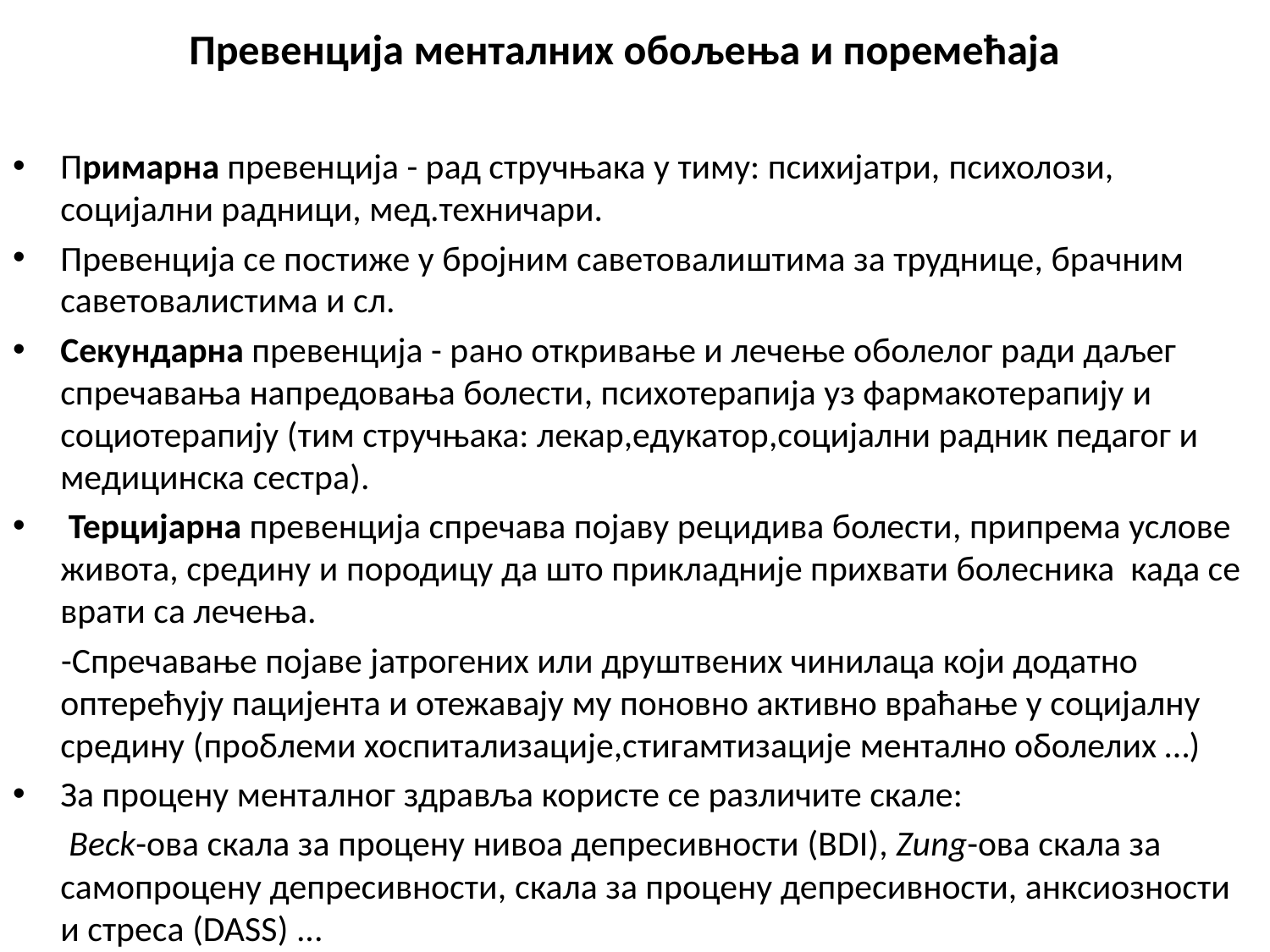

Превенција менталних обољења и поремећаја
Примарна превенција - рад стручњака у тиму: психијатри, психолози, социјални радници, мед.техничари.
Превенција се постиже у бројним саветовалиштима за труднице, брачним саветовалистима и сл.
Секундарна превенција - рано откривање и лечење оболелог ради даљег спречавања напредовања болести, психотерапија уз фармакотерапију и социотерапију (тим стручњака: лекар,едукатор,социјални радник педагог и медицинска сестра).
 Терцијарна превенција спречава појаву рецидива болести, припрема услове живота, средину и породицу да што прикладније прихвати болесника  када се врати са лечења.
      -Спречавање појаве јатрогених или друштвених чинилаца који додатно оптерећују пацијента и отежавају му поновно активно враћање у социјалну средину (проблеми хоспитализације,стигамтизације ментално оболелих …)
За процену менталног здравља користе се различите скале:
       Beck-oва скала за процену нивоа депресивности (BDI), Zung-ова скала за самопроцену депресивности, скала за процену депресивности, анксиозности и стреса (DASS) ...